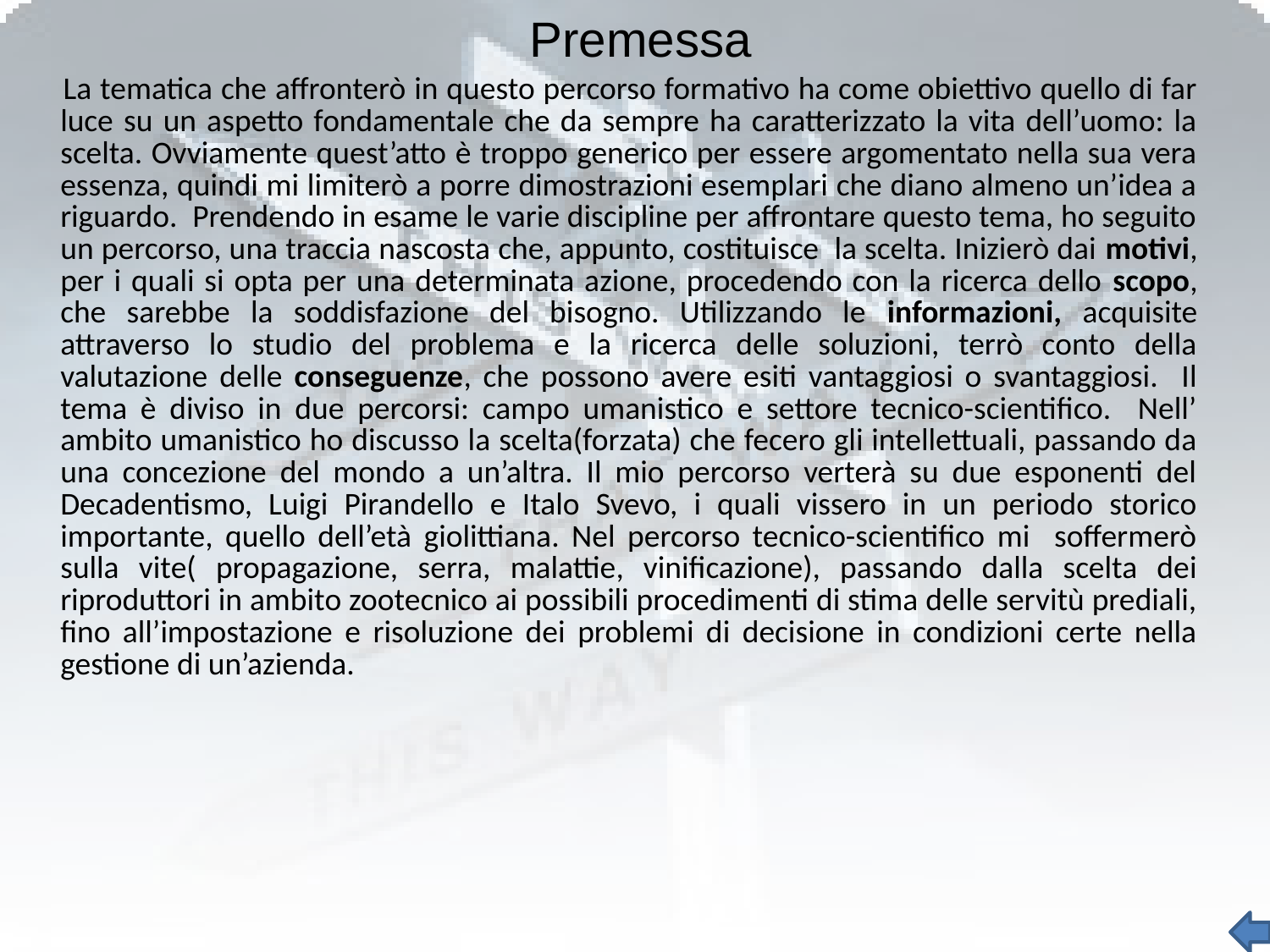

# Premessa
      La tematica che affronterò in questo percorso formativo ha come obiettivo quello di far luce su un aspetto fondamentale che da sempre ha caratterizzato la vita dell’uomo: la scelta. Ovviamente quest’atto è troppo generico per essere argomentato nella sua vera essenza, quindi mi limiterò a porre dimostrazioni esemplari che diano almeno un’idea a riguardo.  Prendendo in esame le varie discipline per affrontare questo tema, ho seguito un percorso, una traccia nascosta che, appunto, costituisce  la scelta. Inizierò dai motivi, per i quali si opta per una determinata azione, procedendo con la ricerca dello scopo, che sarebbe la soddisfazione del bisogno. Utilizzando le informazioni, acquisite attraverso lo studio del problema e la ricerca delle soluzioni, terrò conto della valutazione delle conseguenze, che possono avere esiti vantaggiosi o svantaggiosi.  Il tema è diviso in due percorsi: campo umanistico e settore tecnico-scientifico.  Nell’ ambito umanistico ho discusso la scelta(forzata) che fecero gli intellettuali, passando da una concezione del mondo a un’altra. Il mio percorso verterà su due esponenti del Decadentismo, Luigi Pirandello e Italo Svevo, i quali vissero in un periodo storico importante, quello dell’età giolittiana. Nel percorso tecnico-scientifico mi  soffermerò sulla vite( propagazione, serra, malattie, vinificazione), passando dalla scelta dei riproduttori in ambito zootecnico ai possibili procedimenti di stima delle servitù prediali, fino all’impostazione e risoluzione dei problemi di decisione in condizioni certe nella gestione di un’azienda.